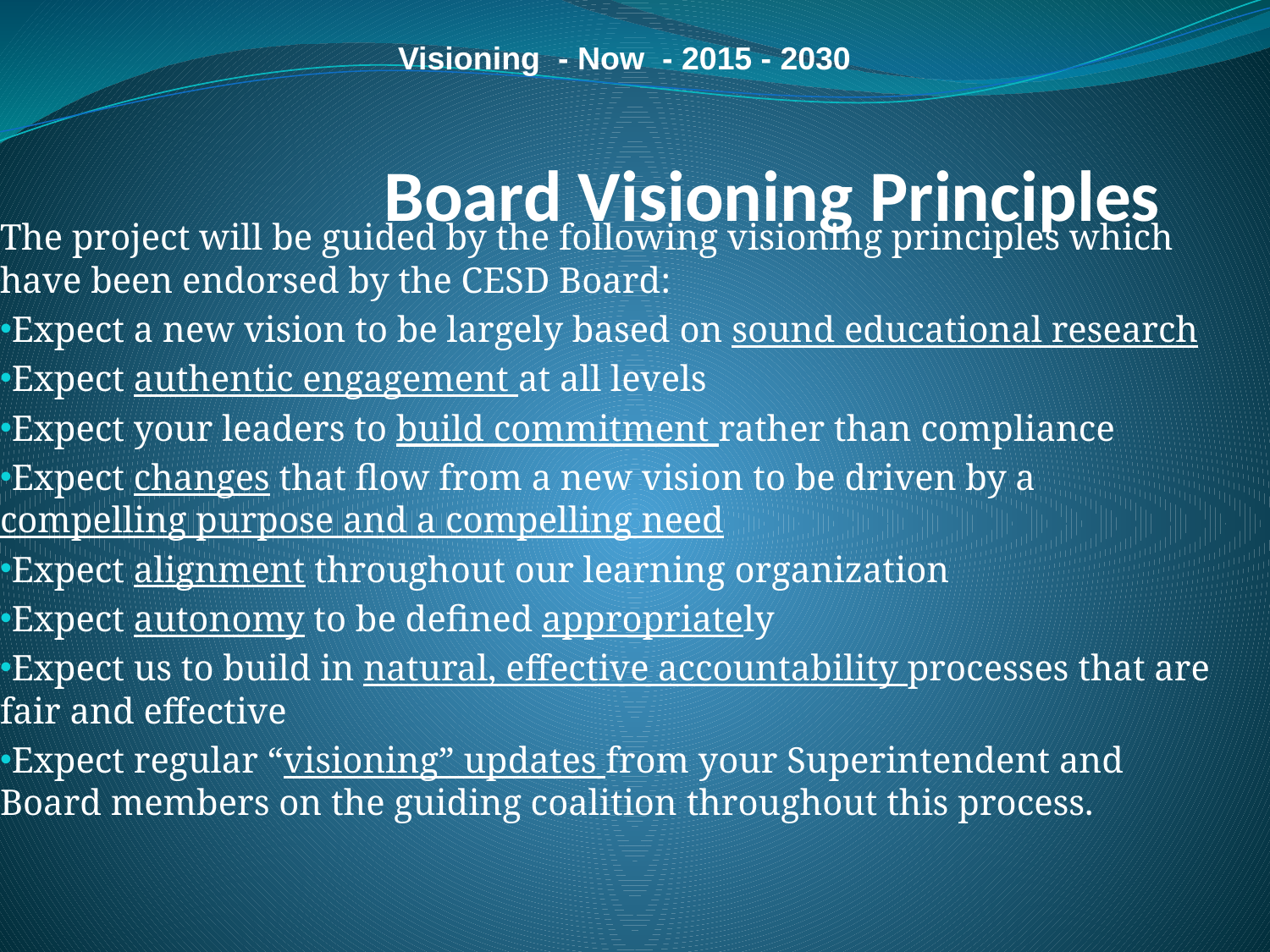

Visioning  - Now  - 2015 - 2030
# Board Visioning Principles

The project will be guided by the following visioning principles which have been endorsed by the CESD Board:
Expect a new vision to be largely based on sound educational research
Expect authentic engagement at all levels
Expect your leaders to build commitment rather than compliance
Expect changes that flow from a new vision to be driven by a compelling purpose and a compelling need
Expect alignment throughout our learning organization
Expect autonomy to be defined appropriately
Expect us to build in natural, effective accountability processes that are fair and effective
Expect regular “visioning” updates from your Superintendent and Board members on the guiding coalition throughout this process.